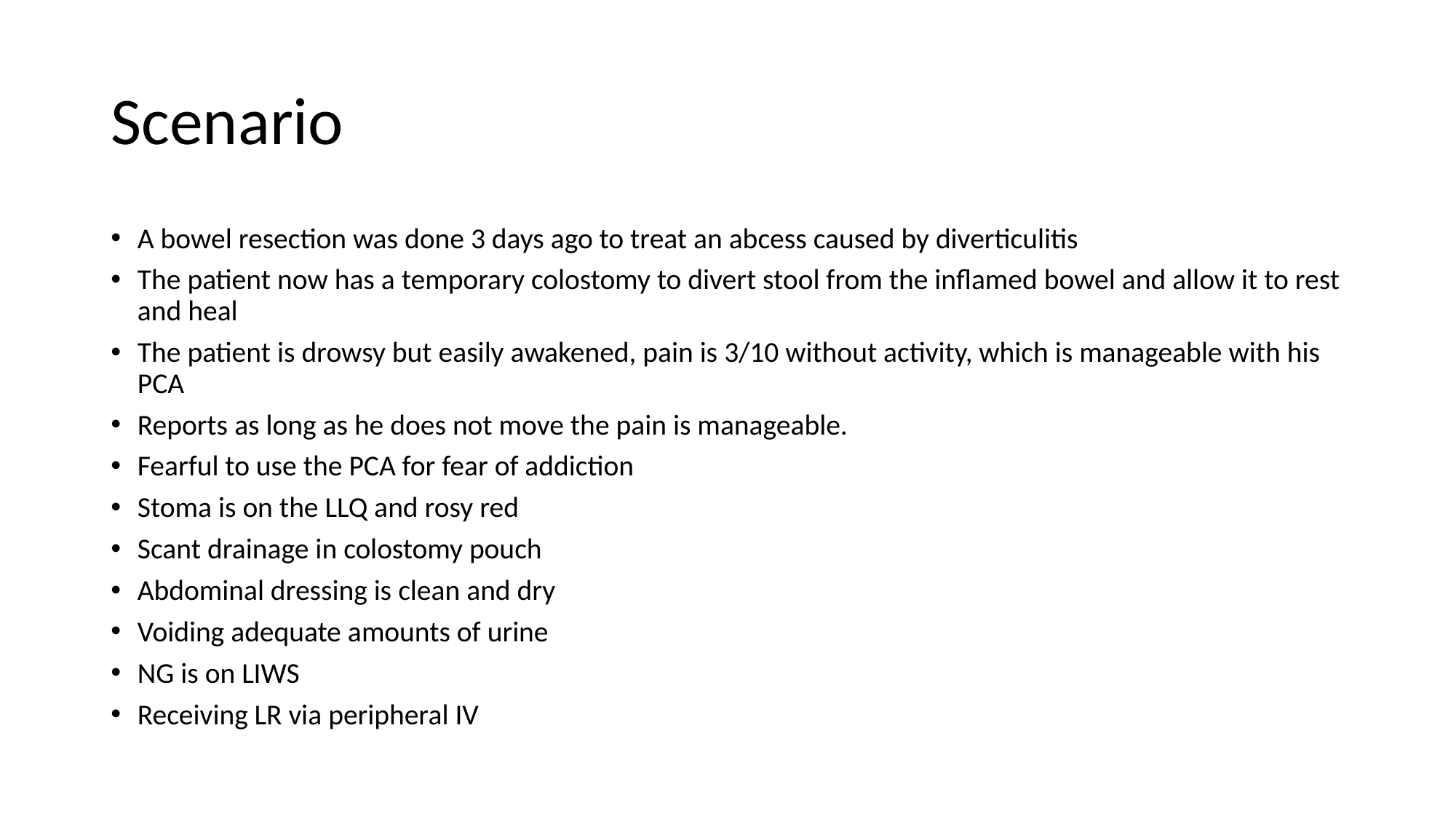

# Scenario
A bowel resection was done 3 days ago to treat an abcess caused by diverticulitis
The patient now has a temporary colostomy to divert stool from the inflamed bowel and allow it to rest and heal
The patient is drowsy but easily awakened, pain is 3/10 without activity, which is manageable with his PCA
Reports as long as he does not move the pain is manageable.
Fearful to use the PCA for fear of addiction
Stoma is on the LLQ and rosy red
Scant drainage in colostomy pouch
Abdominal dressing is clean and dry
Voiding adequate amounts of urine
NG is on LIWS
Receiving LR via peripheral IV